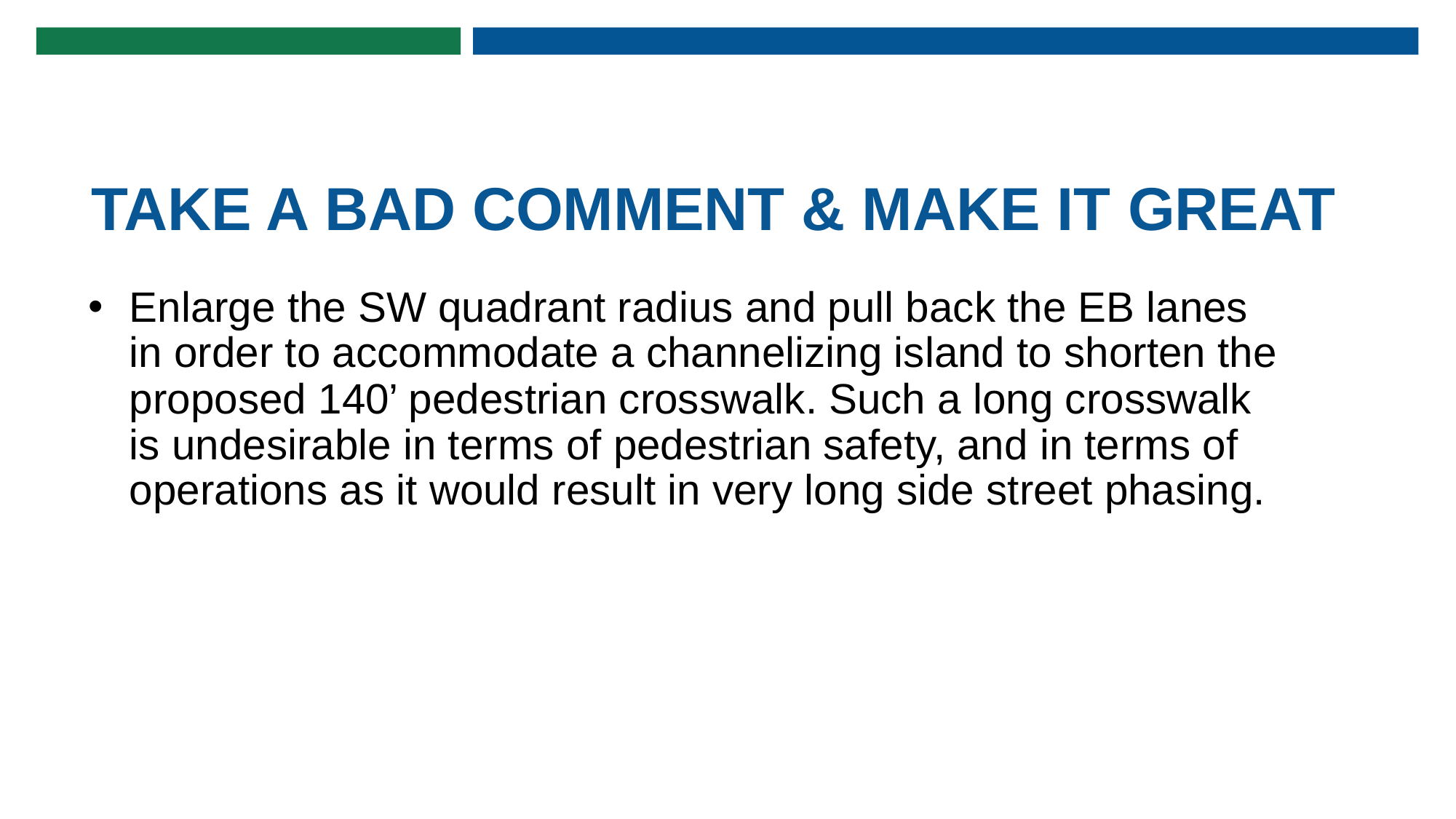

# TAKE A BAD COMMENT & MAKE IT GREAT
Enlarge the SW quadrant radius and pull back the EB lanes in order to accommodate a channelizing island to shorten the proposed 140’ pedestrian crosswalk. Such a long crosswalk is undesirable in terms of pedestrian safety, and in terms of operations as it would result in very long side street phasing.